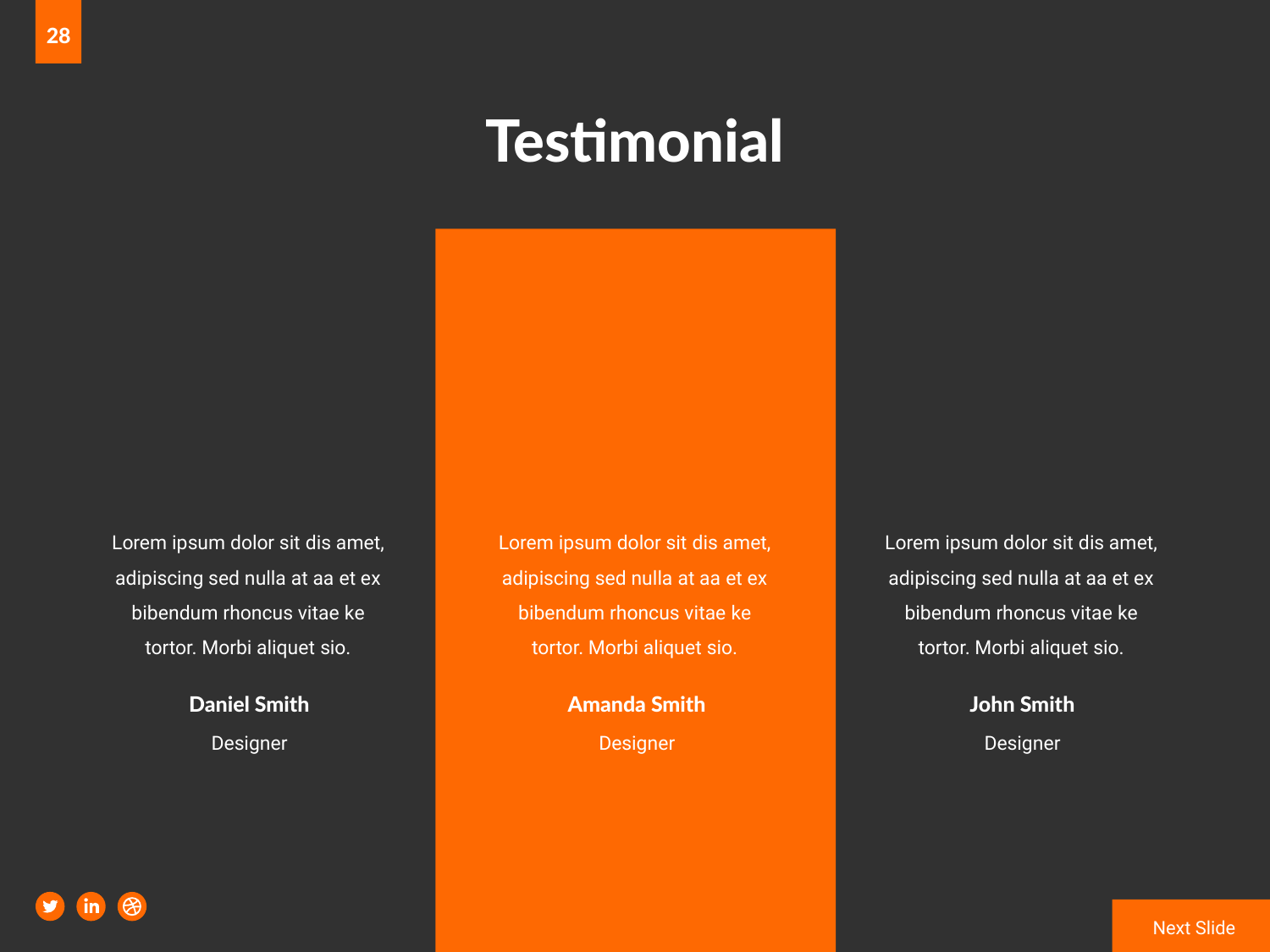

28
Testimonial

Lorem ipsum dolor sit dis amet, adipiscing sed nulla at aa et ex bibendum rhoncus vitae ke tortor. Morbi aliquet sio.
Lorem ipsum dolor sit dis amet, adipiscing sed nulla at aa et ex bibendum rhoncus vitae ke tortor. Morbi aliquet sio.
Lorem ipsum dolor sit dis amet, adipiscing sed nulla at aa et ex bibendum rhoncus vitae ke tortor. Morbi aliquet sio.
Daniel Smith
Amanda Smith
John Smith
Designer
Designer
Designer

Next Slide